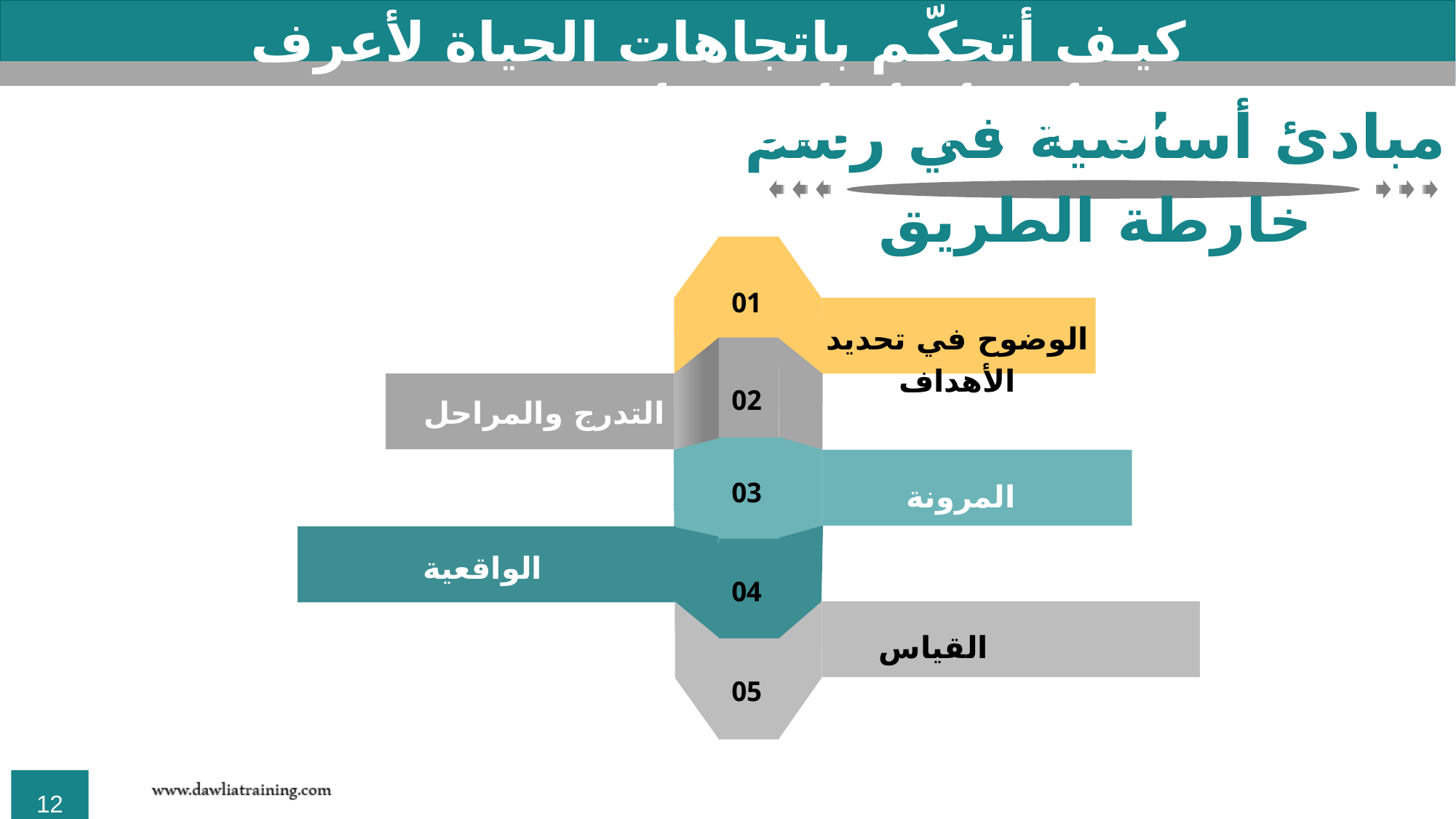

كيف أتحكّم باتجاهات الحياة لأعرف من أين أبدأ وأين سأنتهي؟
مبادئ أساسية في رسم خارطة الطريق

01

الوضوح في تحديد الأهداف

02
التدرج والمراحل

03

المرونة

الواقعية

04

القياس

05